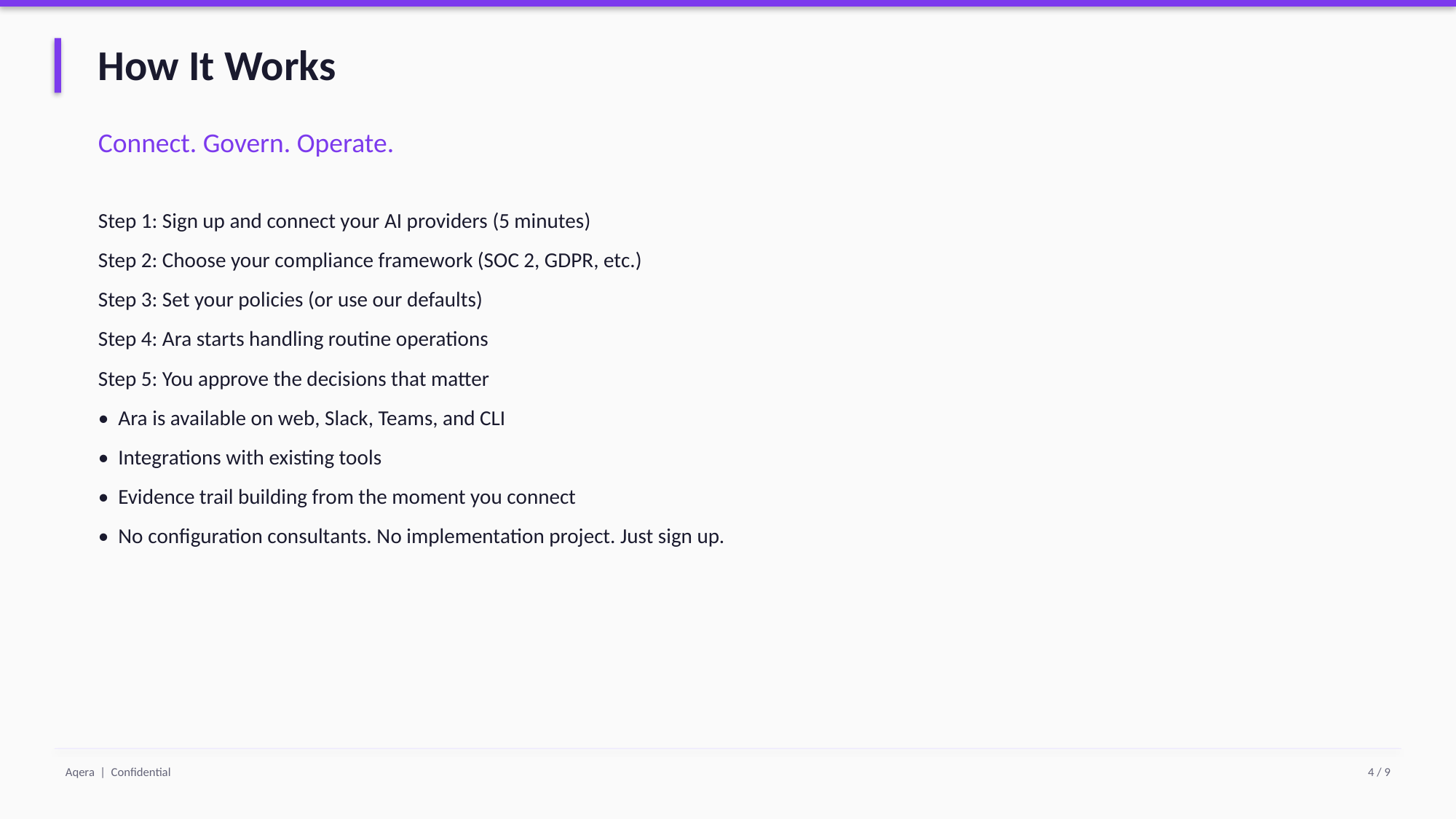

How It Works

Connect. Govern. Operate.
Step 1: Sign up and connect your AI providers (5 minutes)
Step 2: Choose your compliance framework (SOC 2, GDPR, etc.)
Step 3: Set your policies (or use our defaults)
Step 4: Ara starts handling routine operations
Step 5: You approve the decisions that matter
•  Ara is available on web, Slack, Teams, and CLI
•  Integrations with existing tools
•  Evidence trail building from the moment you connect
•  No configuration consultants. No implementation project. Just sign up.

Aqera  |  Confidential
4 / 9